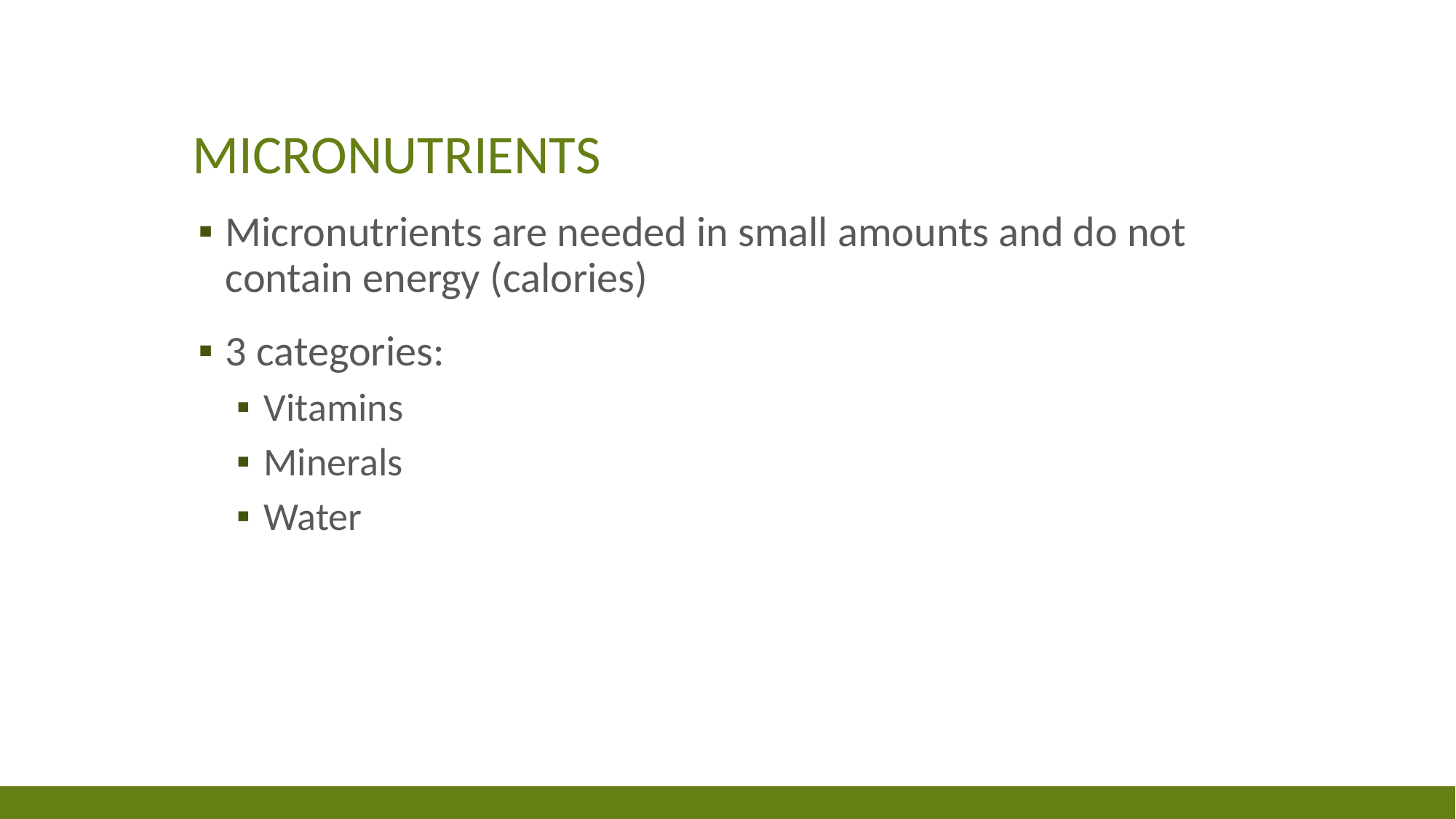

# Micronutrients
Micronutrients are needed in small amounts and do not contain energy (calories)
3 categories:
Vitamins
Minerals
Water